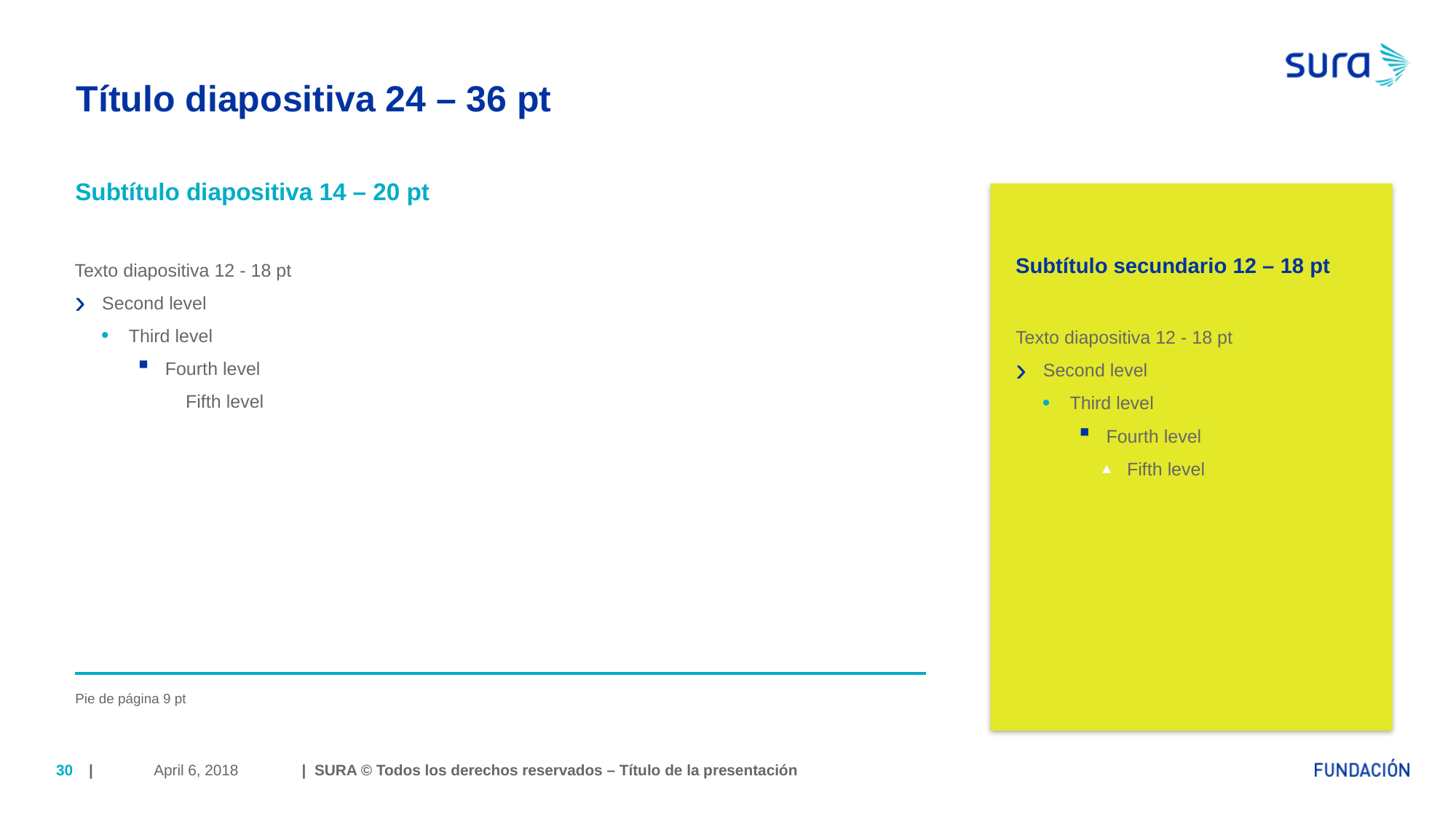

# Título diapositiva 24 – 36 pt
Subtítulo diapositiva 14 – 20 pt
Texto diapositiva 12 - 18 pt
Second level
Third level
Fourth level
Fifth level

Subtítulo secundario 12 – 18 pt
Texto diapositiva 12 - 18 pt
Second level
Third level
Fourth level
Fifth level

Pie de página 9 pt

30
|                                                  |  SURA © Todos los derechos reservados – Título de la presentación
April 6, 2018